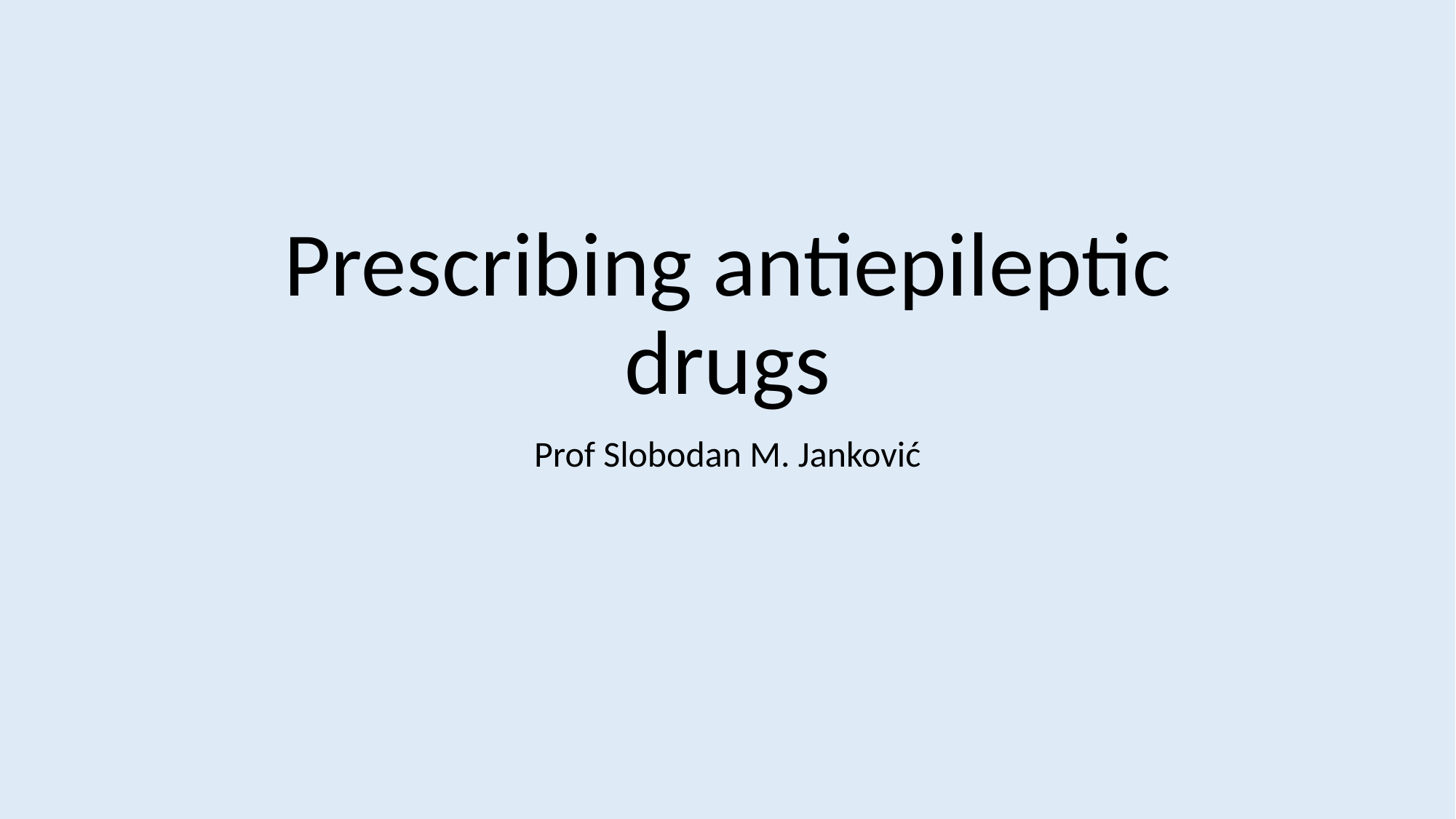

# Prescribing antiepileptic drugs
Prof Slobodan M. Janković